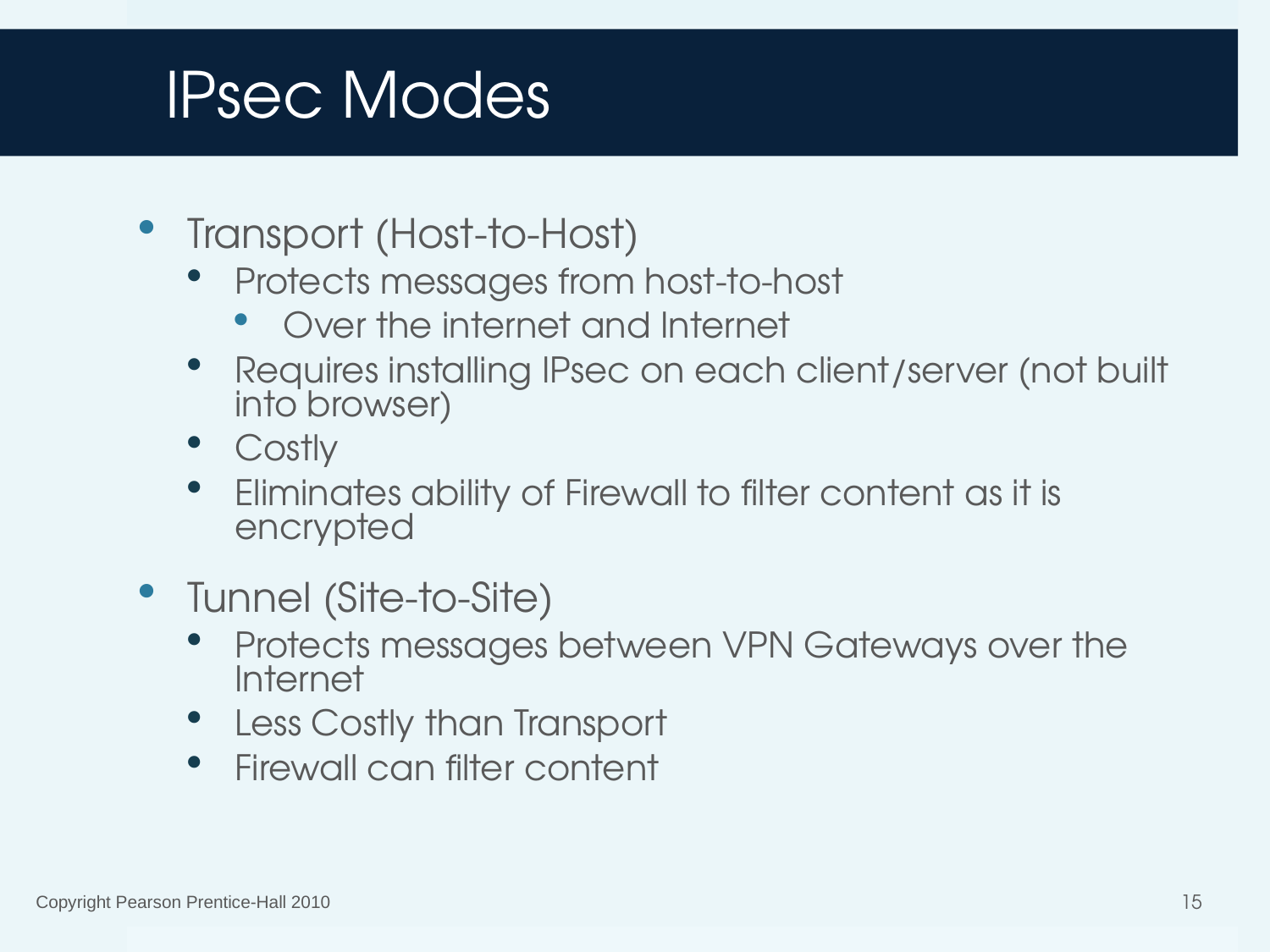

# IPsec Modes
Transport (Host-to-Host)
Protects messages from host-to-host
Over the internet and Internet
Requires installing IPsec on each client/server (not built into browser)
Costly
Eliminates ability of Firewall to filter content as it is encrypted
Tunnel (Site-to-Site)
Protects messages between VPN Gateways over the Internet
Less Costly than Transport
Firewall can filter content
Copyright Pearson Prentice-Hall 2010
15